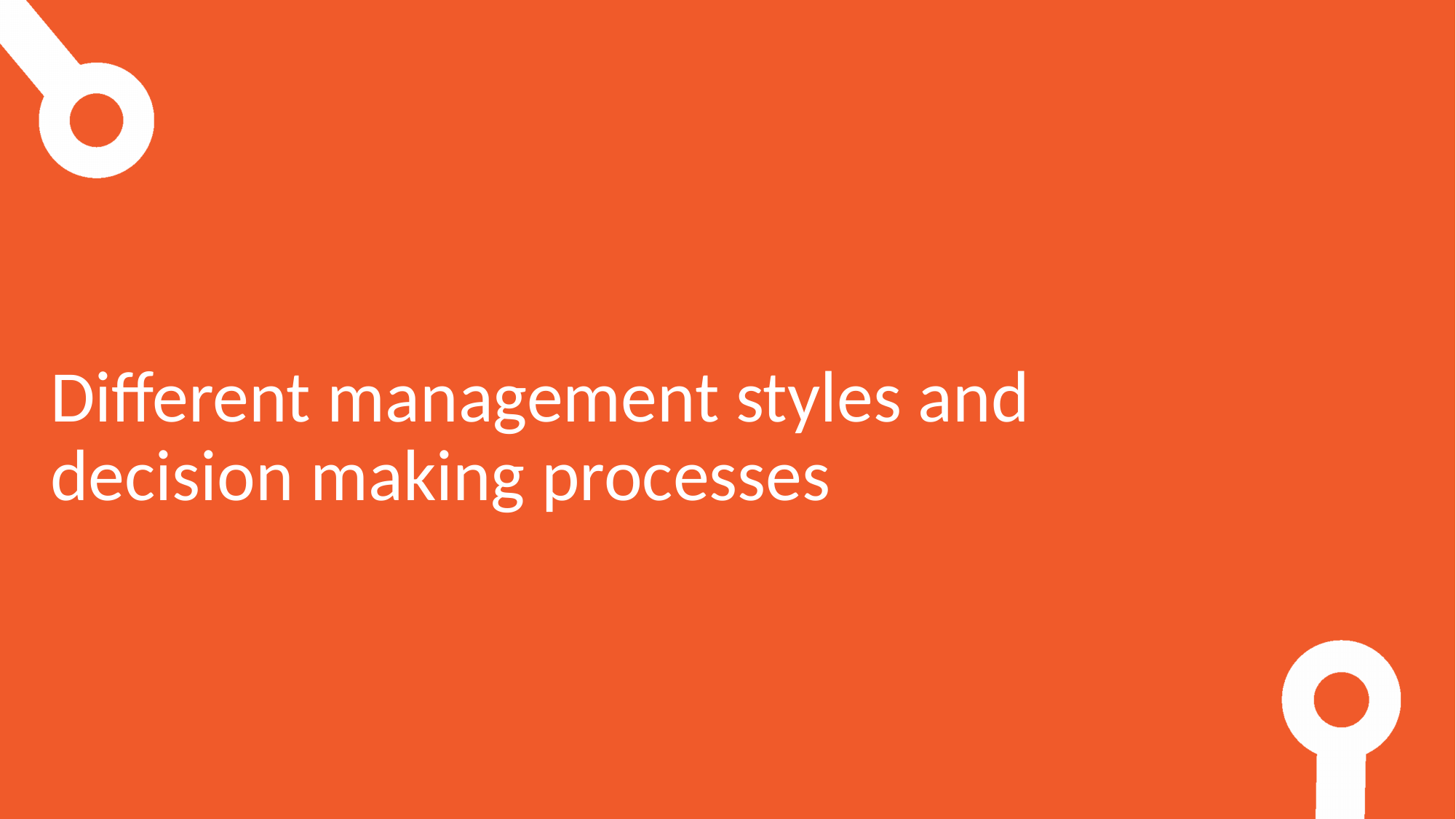

Different management styles and decision making processes